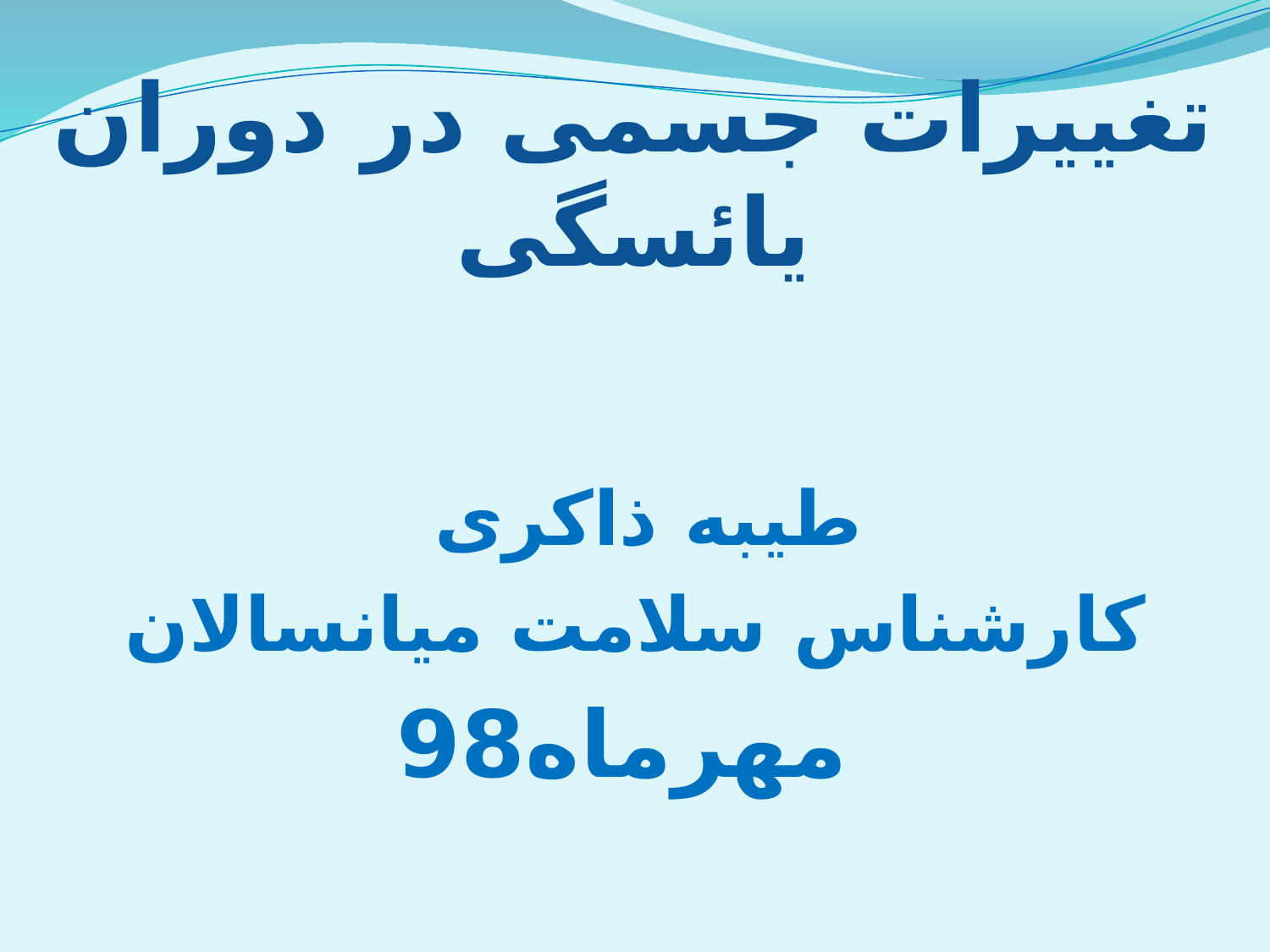

# تغییرات جسمی در دوران یائسگی

طیبه ذاکری
کارشناس سلامت میانسالان
 مهرماه98